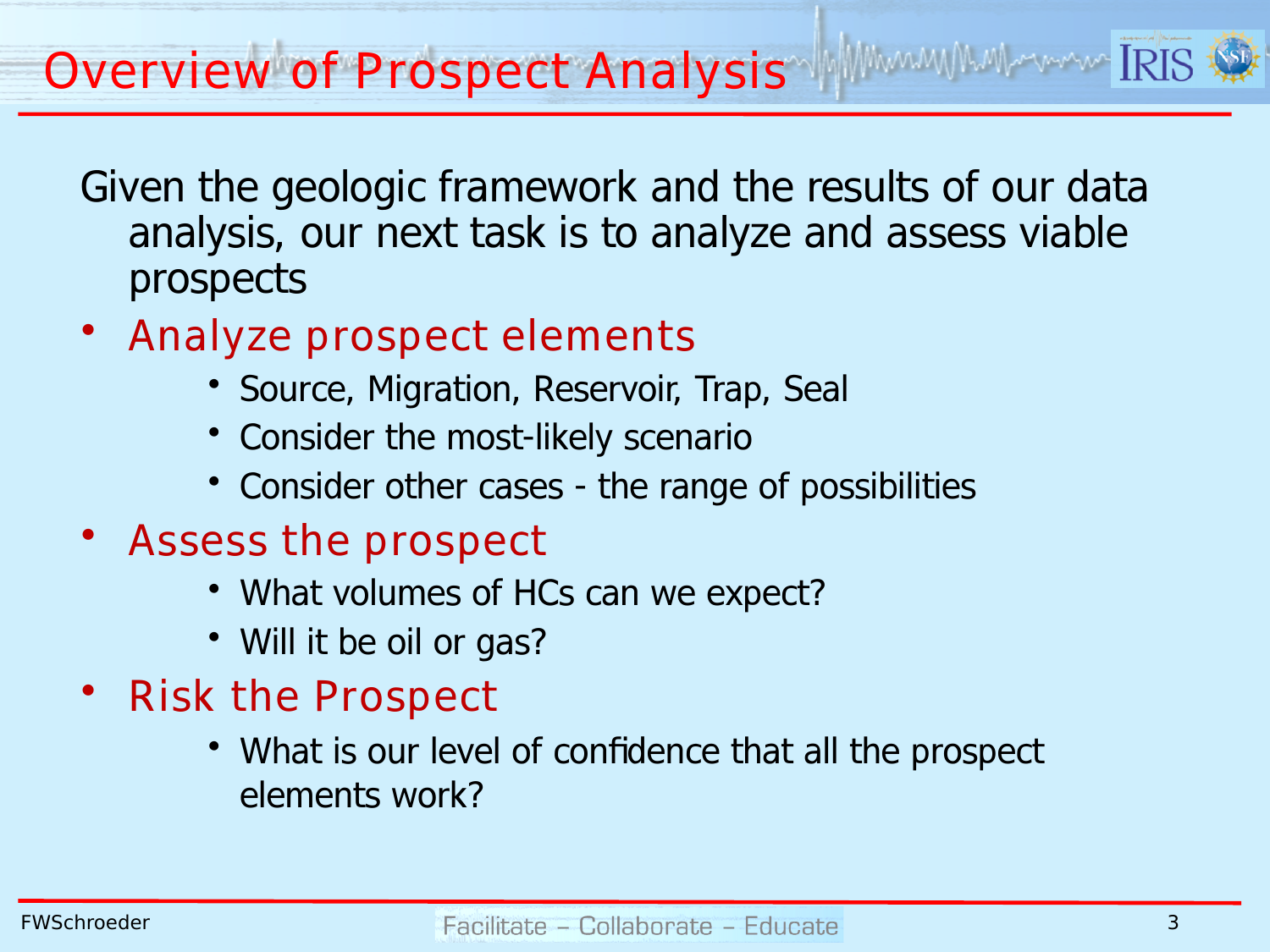

# Overview of Prospect Analysis
Given the geologic framework and the results of our data analysis, our next task is to analyze and assess viable prospects
Analyze prospect elements
Source, Migration, Reservoir, Trap, Seal
Consider the most-likely scenario
Consider other cases - the range of possibilities
Assess the prospect
What volumes of HCs can we expect?
Will it be oil or gas?
Risk the Prospect
What is our level of confidence that all the prospect elements work?